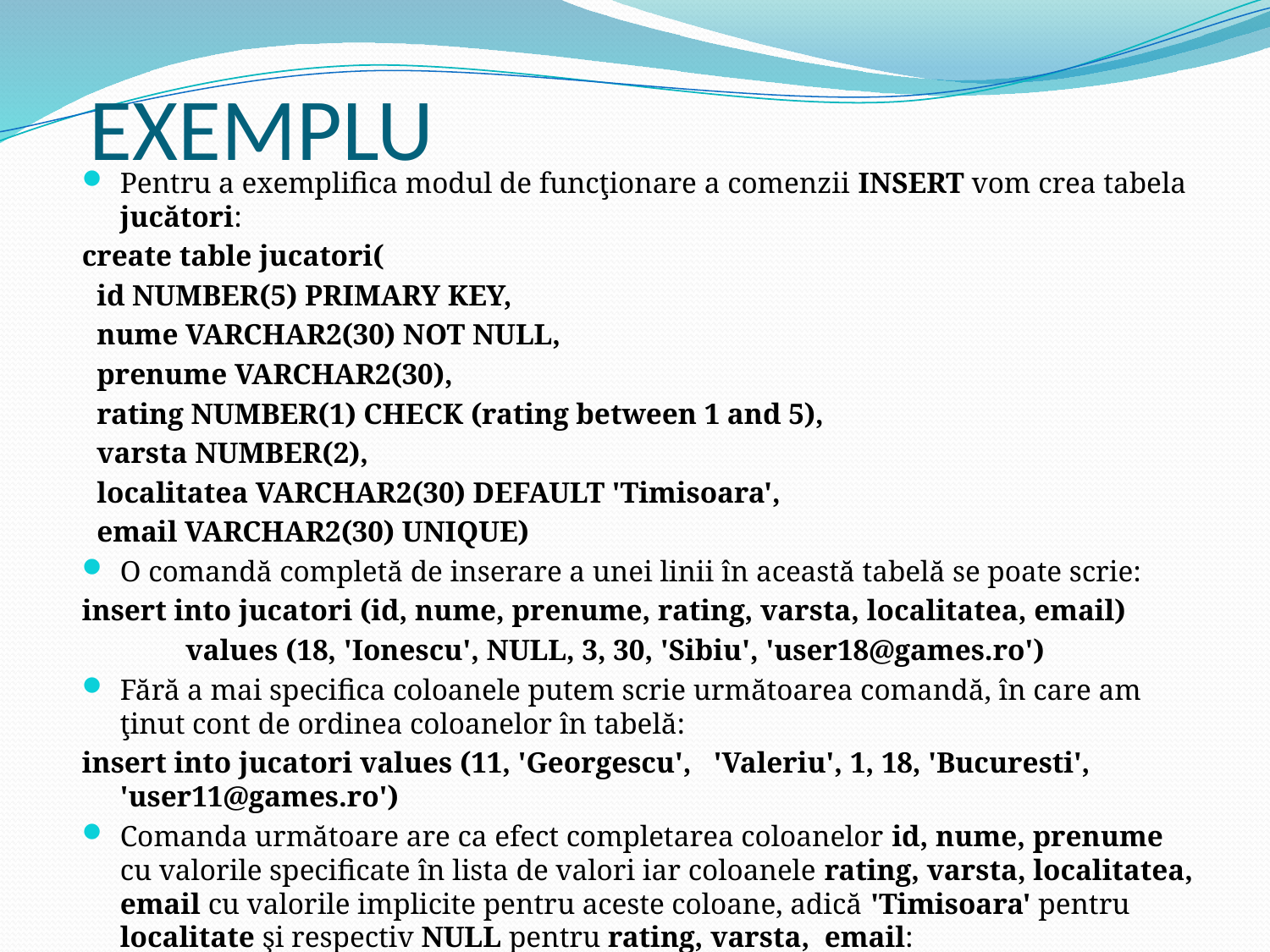

# EXEMPLU
Pentru a exemplifica modul de funcţionare a comenzii INSERT vom crea tabela jucători:
create table jucatori(
  id NUMBER(5) PRIMARY KEY,
  nume VARCHAR2(30) NOT NULL,
  prenume VARCHAR2(30),
  rating NUMBER(1) CHECK (rating between 1 and 5),
  varsta NUMBER(2),
  localitatea VARCHAR2(30) DEFAULT 'Timisoara',
  email VARCHAR2(30) UNIQUE)
O comandă completă de inserare a unei linii în această tabelă se poate scrie:
insert into jucatori (id, nume, prenume, rating, varsta, localitatea, email)
              values (18, 'Ionescu', NULL, 3, 30, 'Sibiu', 'user18@games.ro')
Fără a mai specifica coloanele putem scrie următoarea comandă, în care am ţinut cont de ordinea coloanelor în tabelă:
insert into jucatori values (11, 'Georgescu',   'Valeriu', 1, 18, 'Bucuresti', 'user11@games.ro')
Comanda următoare are ca efect completarea coloanelor id, nume, prenume cu valorile specificate în lista de valori iar coloanele rating, varsta, localitatea, email cu valorile implicite pentru aceste coloane, adică 'Timisoara' pentru localitate şi respectiv NULL pentru rating, varsta,  email:
insert into jucatori (id, nume, prenume)  values (22, 'Vasilescu', 'Anca')